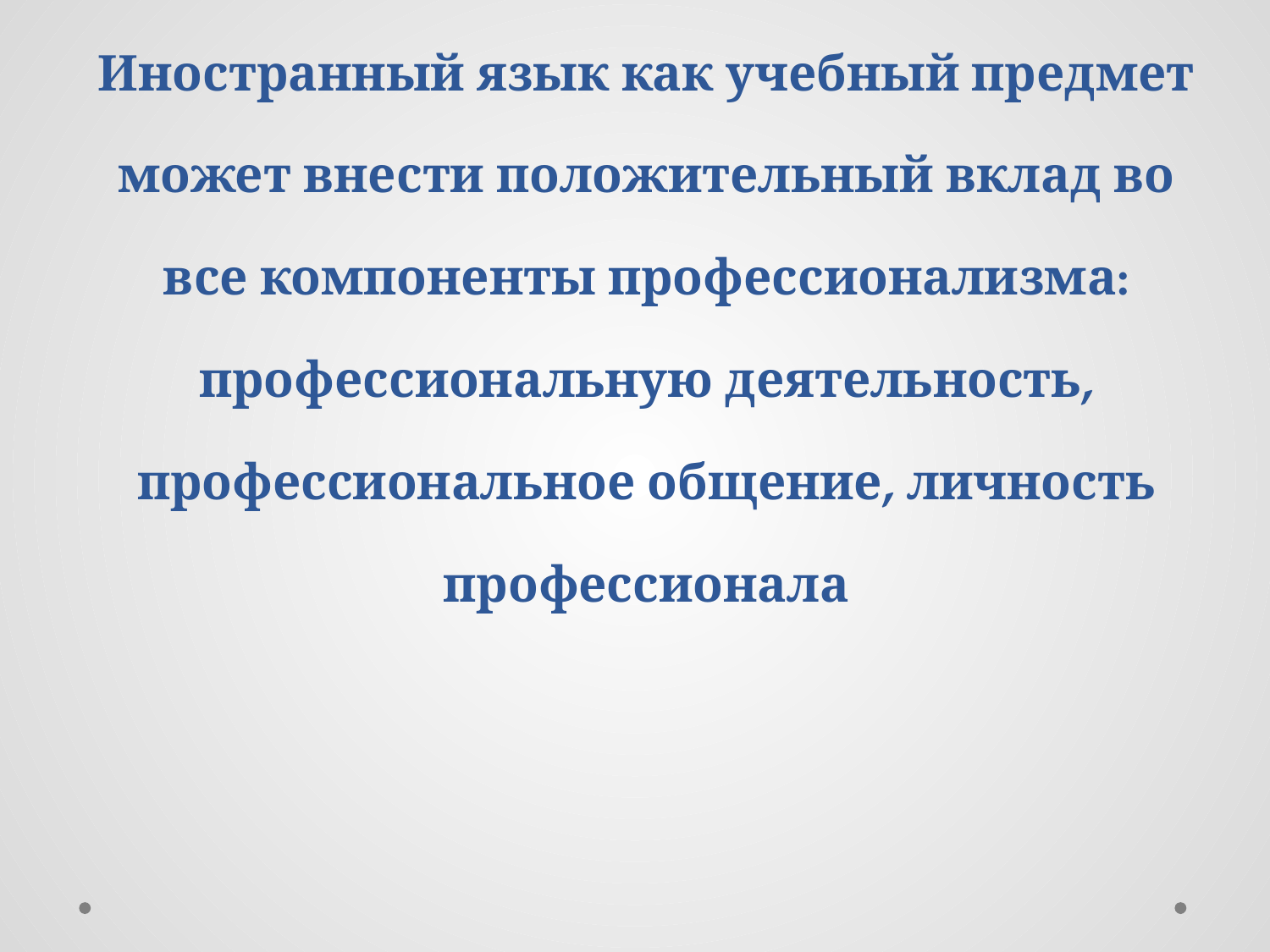

# Иностранный язык как учебный предмет может внести положительный вклад во все компоненты профессионализма: профессиональную деятельность, профессиональное общение, личность профессионала